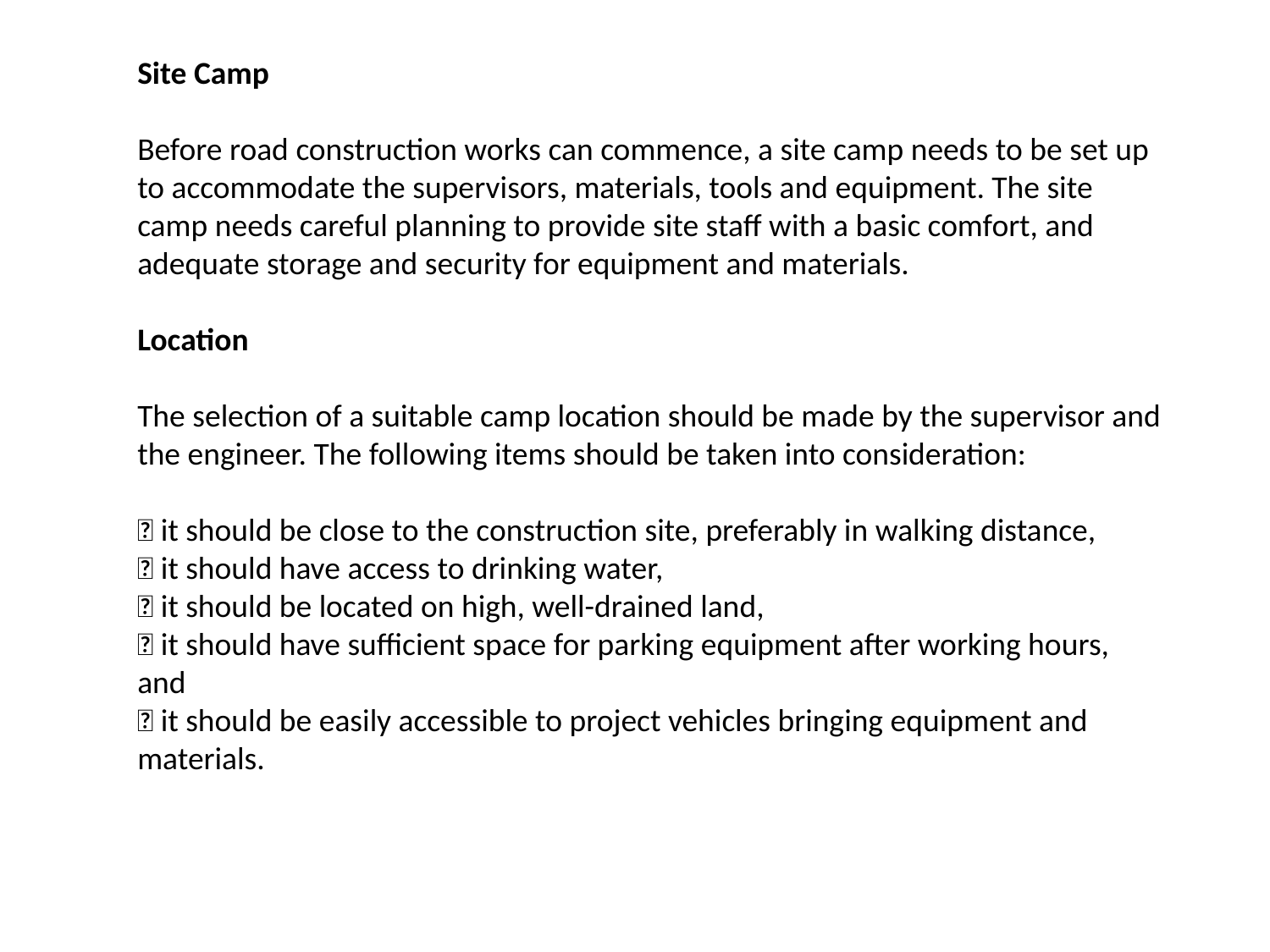

Site Camp

Before road construction works can commence, a site camp needs to be set up to accommodate the supervisors, materials, tools and equipment. The site camp needs careful planning to provide site staff with a basic comfort, and adequate storage and security for equipment and materials.

Location

The selection of a suitable camp location should be made by the supervisor and the engineer. The following items should be taken into consideration:

􀀹 it should be close to the construction site, preferably in walking distance,
􀀹 it should have access to drinking water,
􀀹 it should be located on high, well-drained land,
􀀹 it should have sufficient space for parking equipment after working hours, and
􀀹 it should be easily accessible to project vehicles bringing equipment and materials.